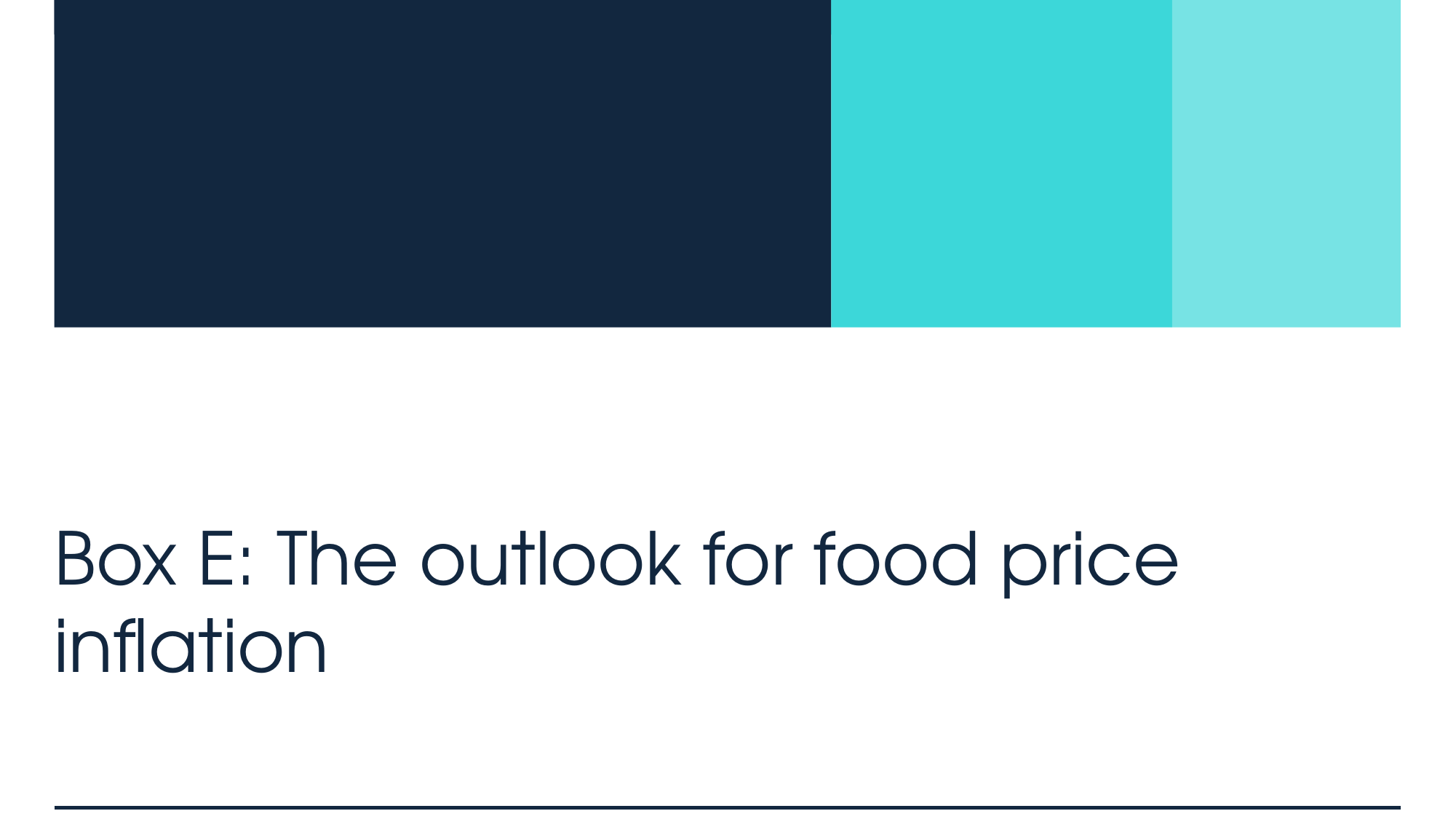

Box E: The outlook for food price inflation